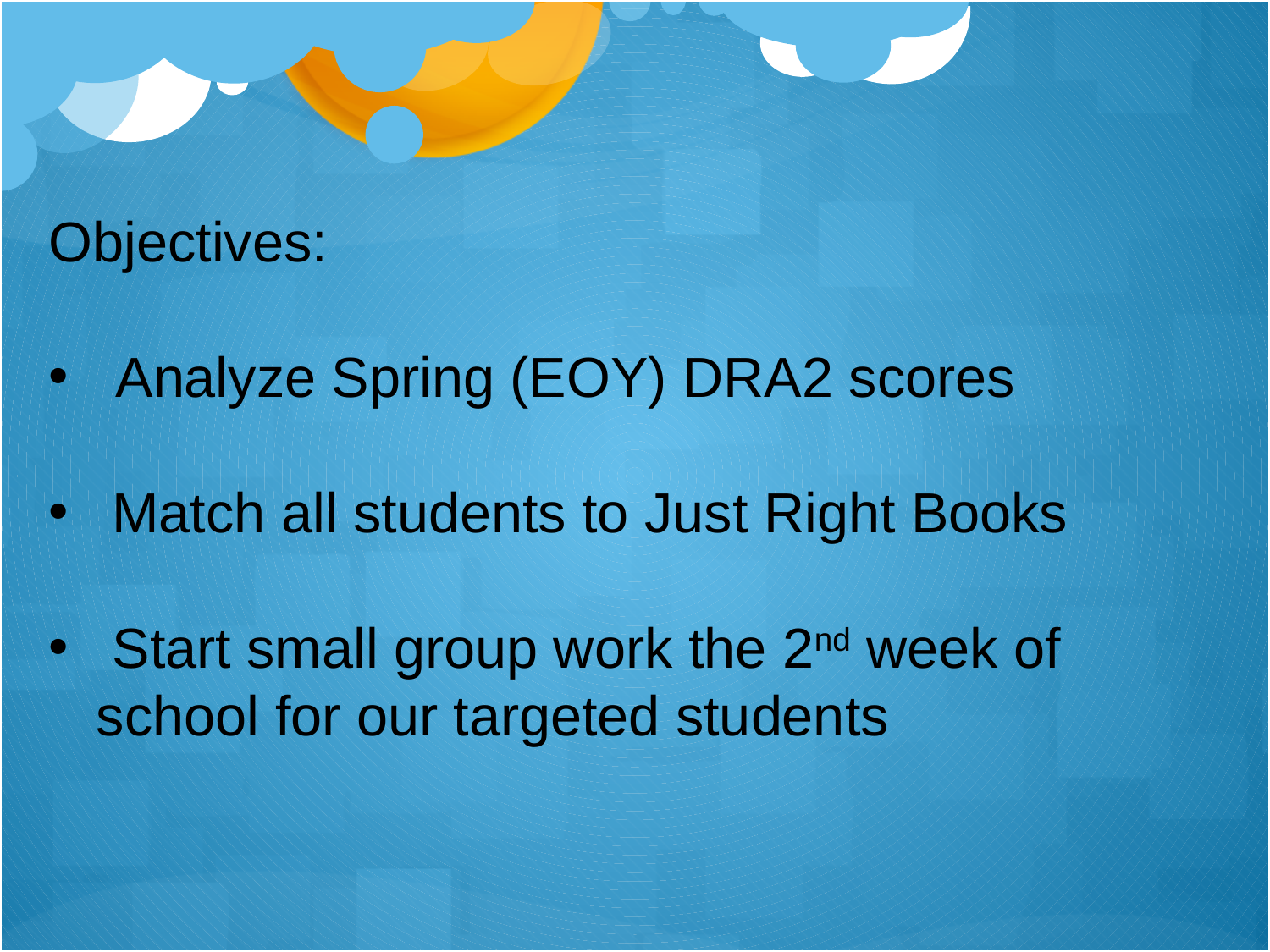

Objectives:

   Analyze Spring (EOY) DRA2 scores

 Match all students to Just Right Books

 Start small group work the 2nd week of school for our targeted students